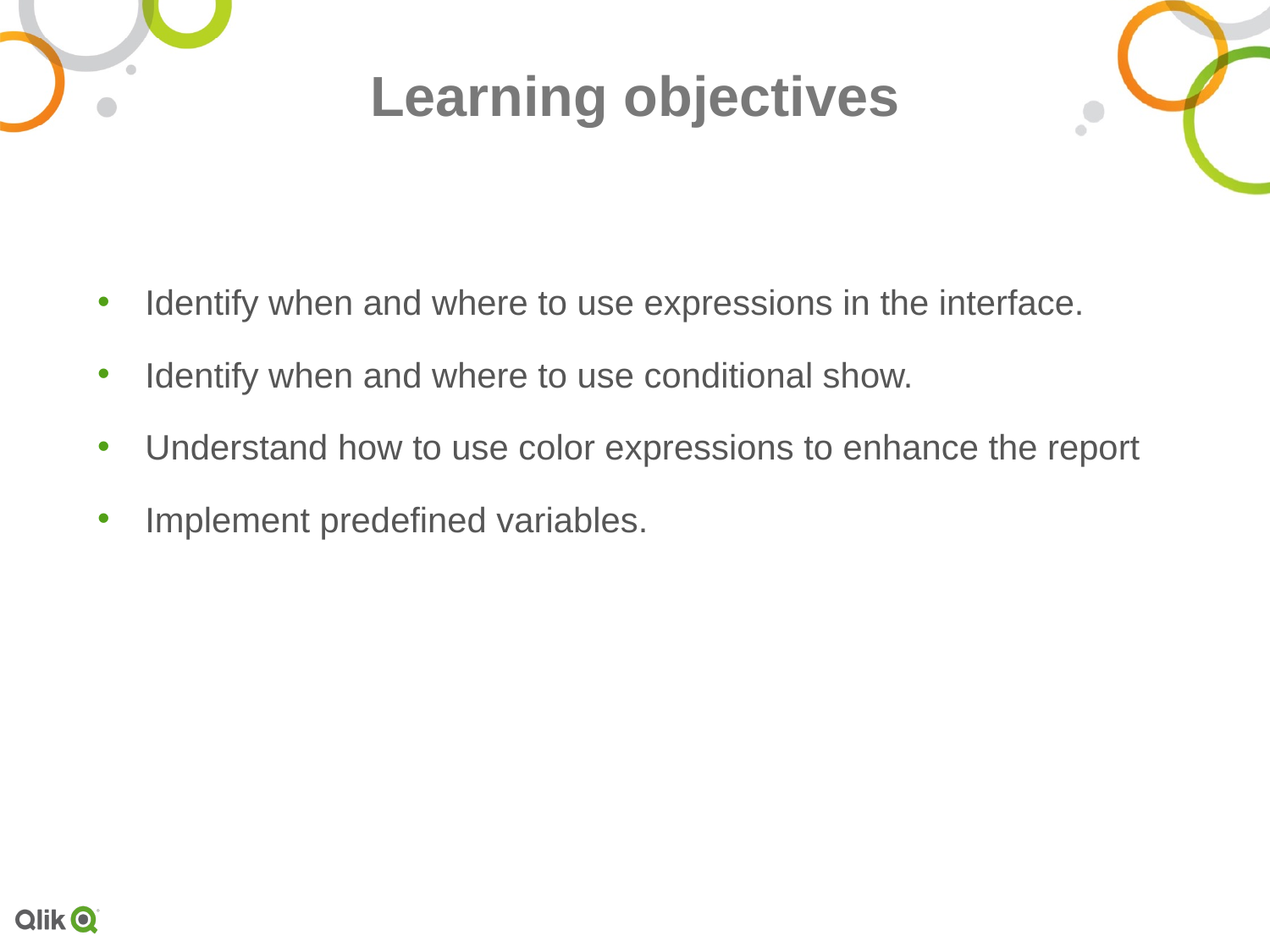

# Learning objectives
Identify when and where to use expressions in the interface.
Identify when and where to use conditional show.
Understand how to use color expressions to enhance the report
Implement predefined variables.